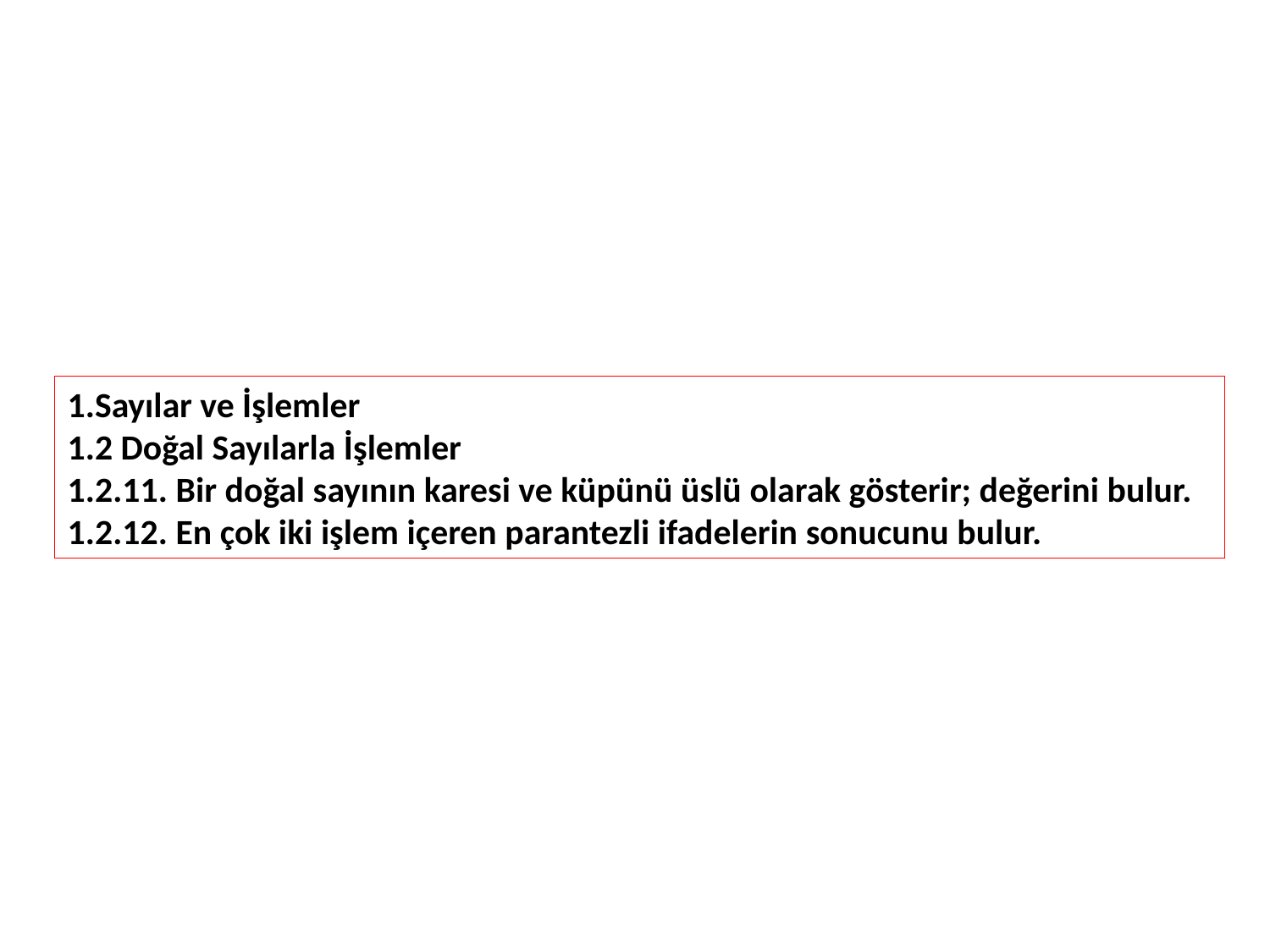

1.Sayılar ve İşlemler
1.2 Doğal Sayılarla İşlemler
1.2.11. Bir doğal sayının karesi ve küpünü üslü olarak gösterir; değerini bulur.
1.2.12. En çok iki işlem içeren parantezli ifadelerin sonucunu bulur.